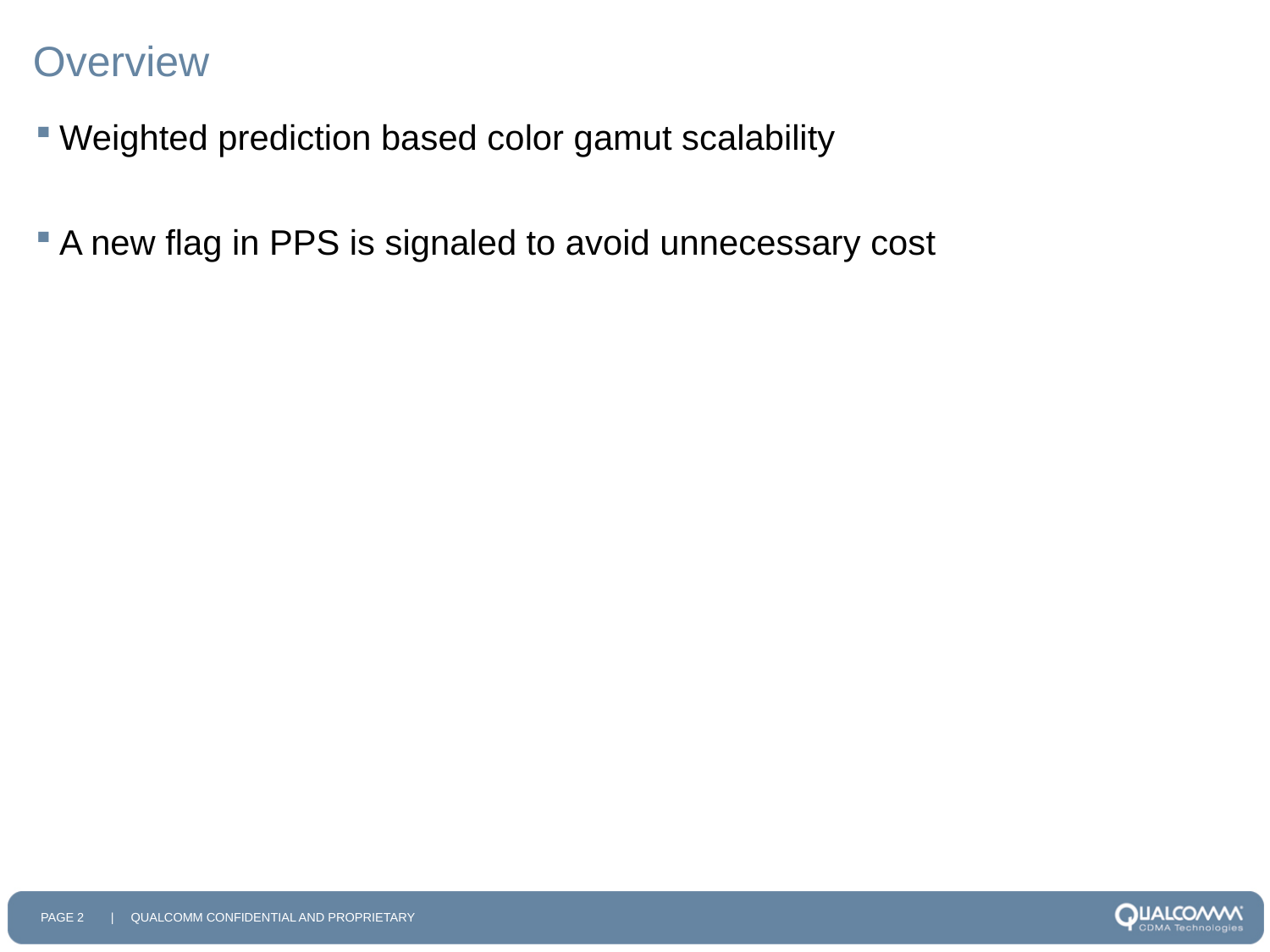

# Overview
Weighted prediction based color gamut scalability

A new flag in PPS is signaled to avoid unnecessary cost